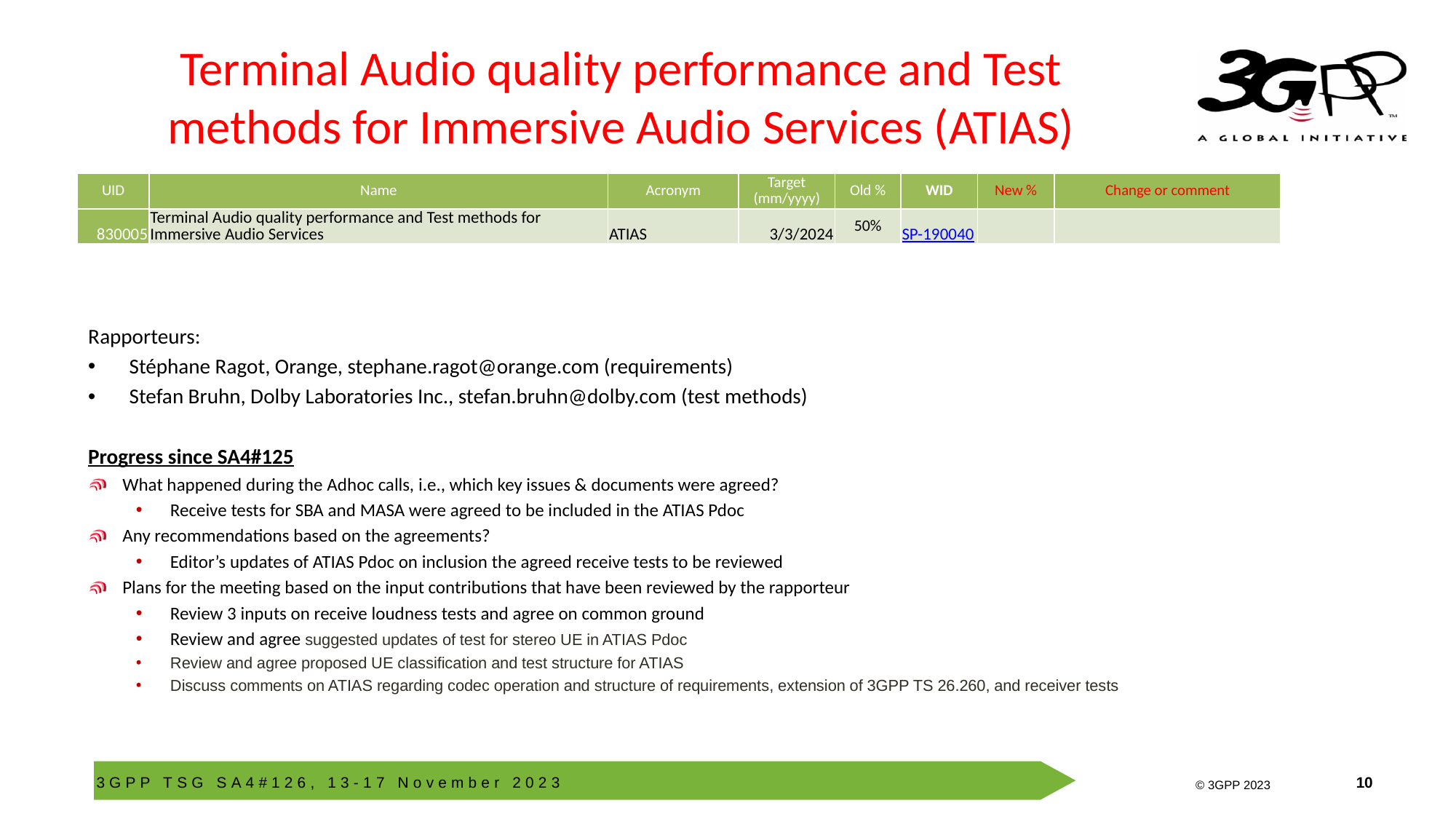

# Terminal Audio quality performance and Test methods for Immersive Audio Services (ATIAS)
| UID | Name | Acronym | Target (mm/yyyy) | Old % | WID | New % | Change or comment |
| --- | --- | --- | --- | --- | --- | --- | --- |
| 830005 | Terminal Audio quality performance and Test methods for Immersive Audio Services | ATIAS | 3/3/2024 | 50% | SP-190040 |  |  |
Rapporteurs:
Stéphane Ragot, Orange, stephane.ragot@orange.com (requirements)
Stefan Bruhn, Dolby Laboratories Inc., stefan.bruhn@dolby.com (test methods)

Progress since SA4#125
What happened during the Adhoc calls, i.e., which key issues & documents were agreed?
Receive tests for SBA and MASA were agreed to be included in the ATIAS Pdoc
Any recommendations based on the agreements?
Editor’s updates of ATIAS Pdoc on inclusion the agreed receive tests to be reviewed
Plans for the meeting based on the input contributions that have been reviewed by the rapporteur
Review 3 inputs on receive loudness tests and agree on common ground
Review and agree suggested updates of test for stereo UE in ATIAS Pdoc
Review and agree proposed UE classification and test structure for ATIAS
Discuss comments on ATIAS regarding codec operation and structure of requirements, extension of 3GPP TS 26.260, and receiver tests